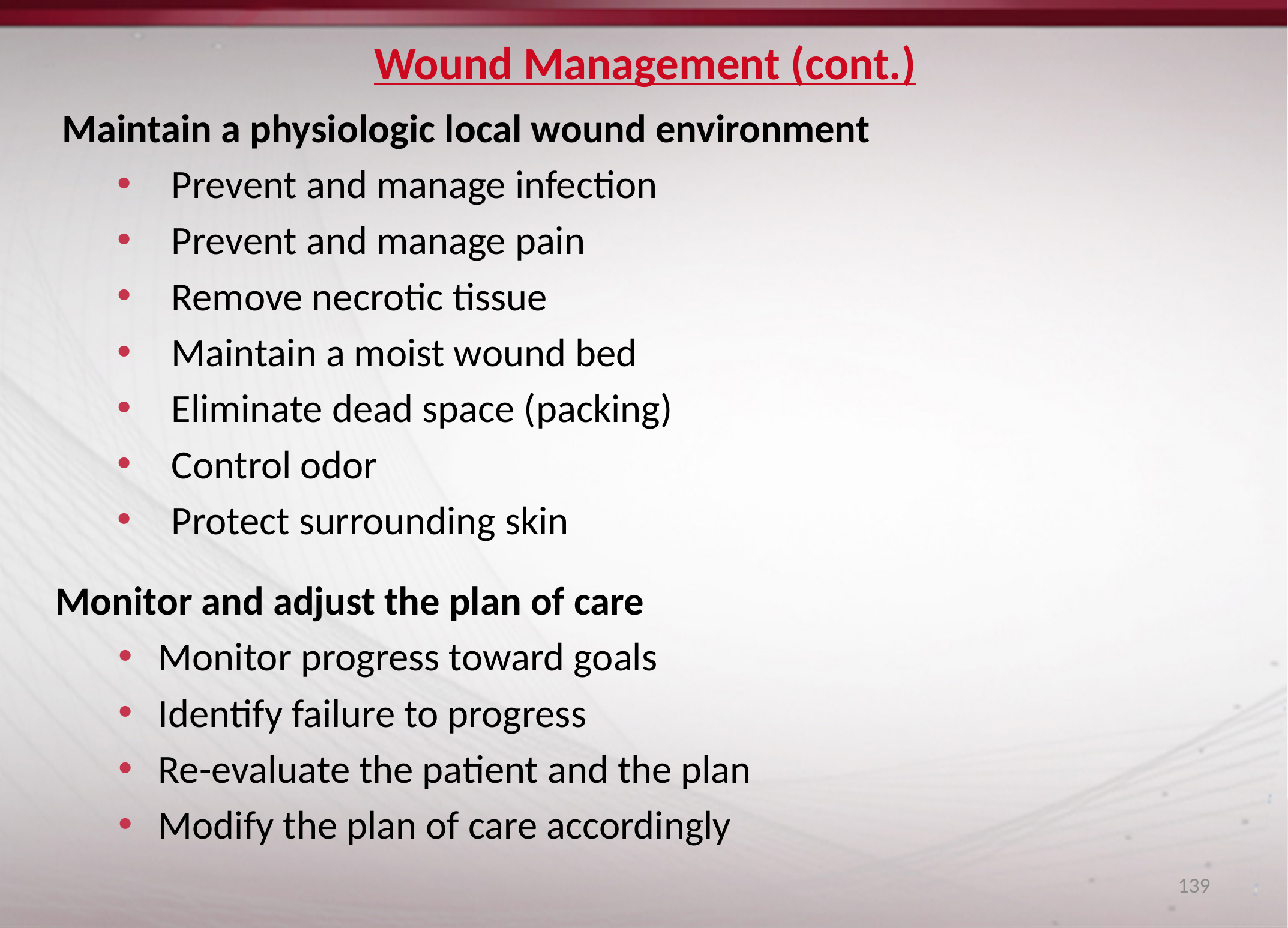

# Wound Management (cont.)
Maintain a physiologic local wound environment
 Prevent and manage infection
 Prevent and manage pain
 Remove necrotic tissue
 Maintain a moist wound bed
 Eliminate dead space (packing)
 Control odor
 Protect surrounding skin

Monitor and adjust the plan of care
Monitor progress toward goals
Identify failure to progress
Re-evaluate the patient and the plan
Modify the plan of care accordingly

139